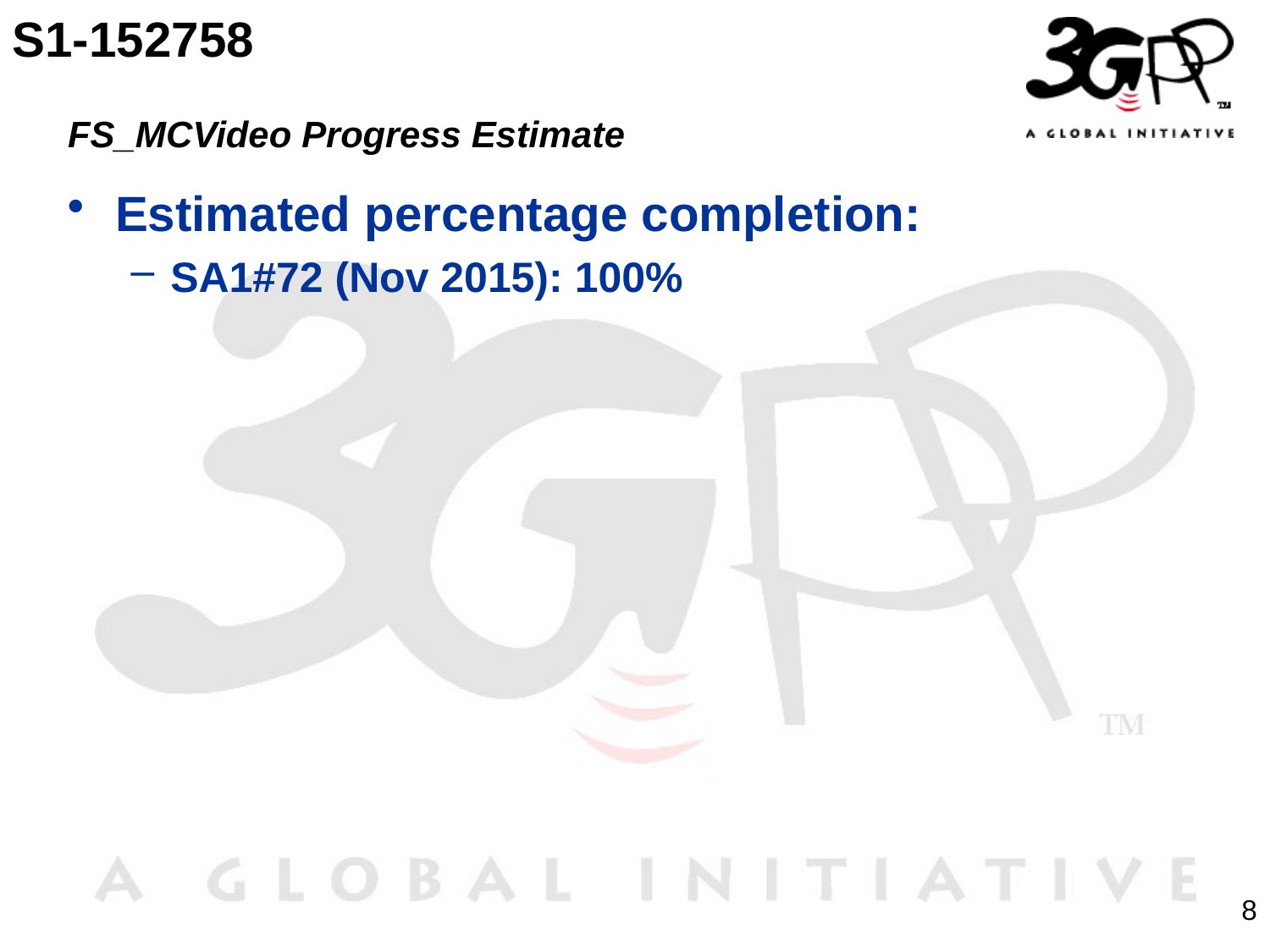

S1-152758
# FS_MCVideo Progress Estimate
Estimated percentage completion:
SA1#72 (Nov 2015): 100%
8